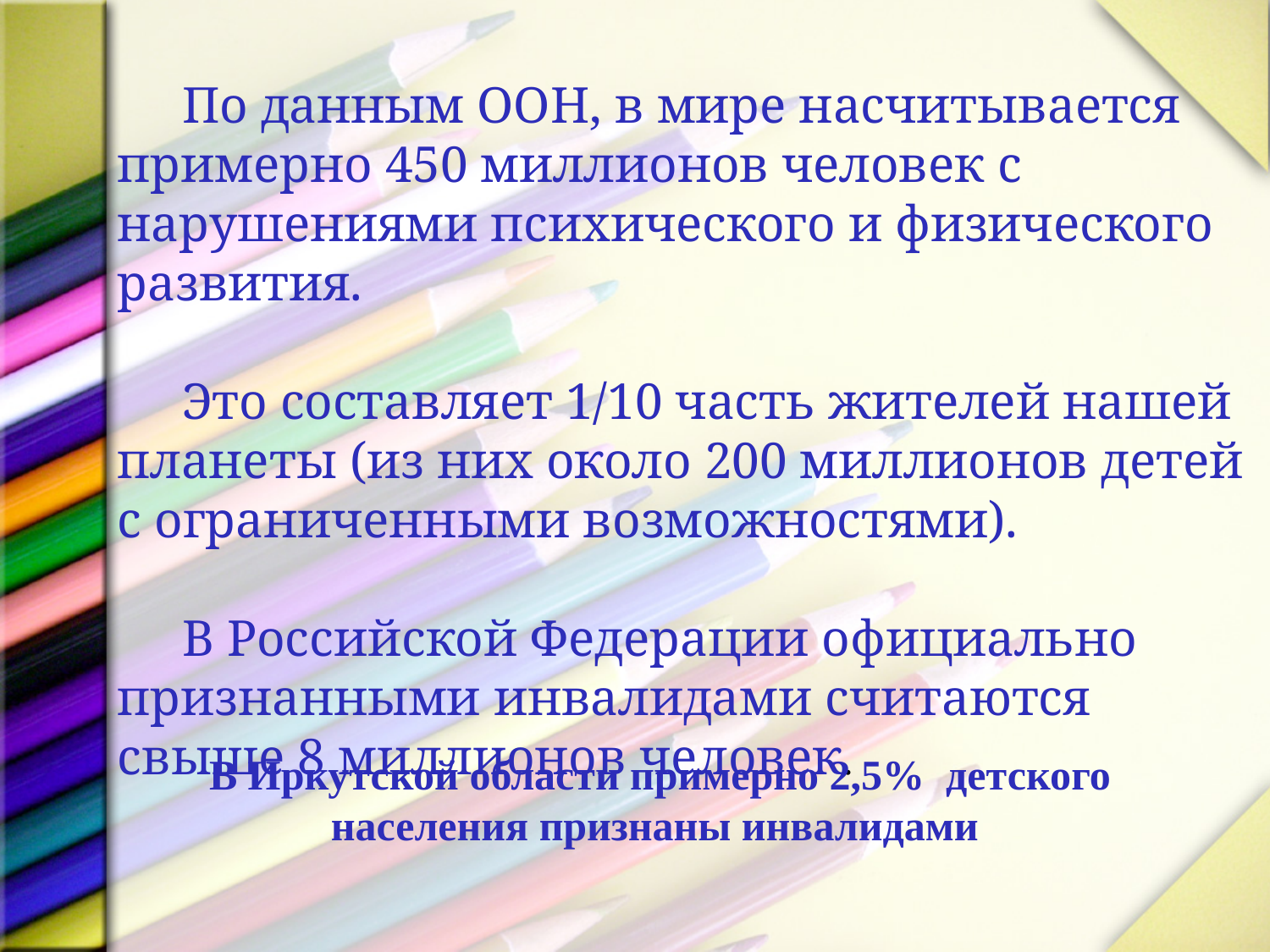

По данным ООН, в мире насчитывается примерно 450 миллионов человек с нарушениями психического и физического развития.

     Это составляет 1/10 часть жителей нашей планеты (из них около 200 миллионов детей с ограниченными возможностями).

     В Российской Федерации официально признанными инвалидами считаются свыше 8 миллионов человек.
В Иркутской области примерно 2,5%  детского населения признаны инвалидами